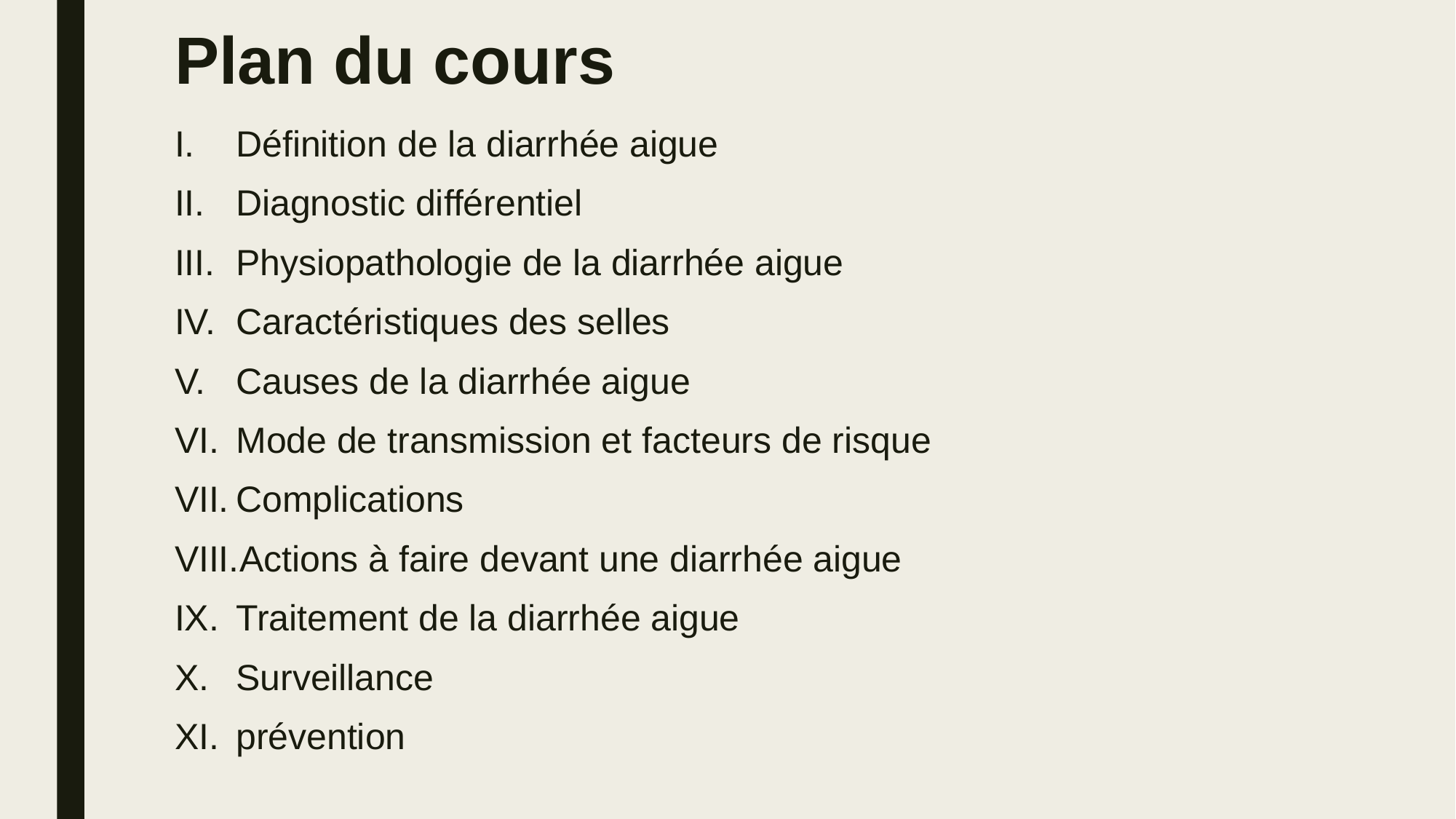

# Plan du cours
Définition de la diarrhée aigue
Diagnostic différentiel
Physiopathologie de la diarrhée aigue
Caractéristiques des selles
Causes de la diarrhée aigue
Mode de transmission et facteurs de risque
Complications
Actions à faire devant une diarrhée aigue
Traitement de la diarrhée aigue
Surveillance
prévention